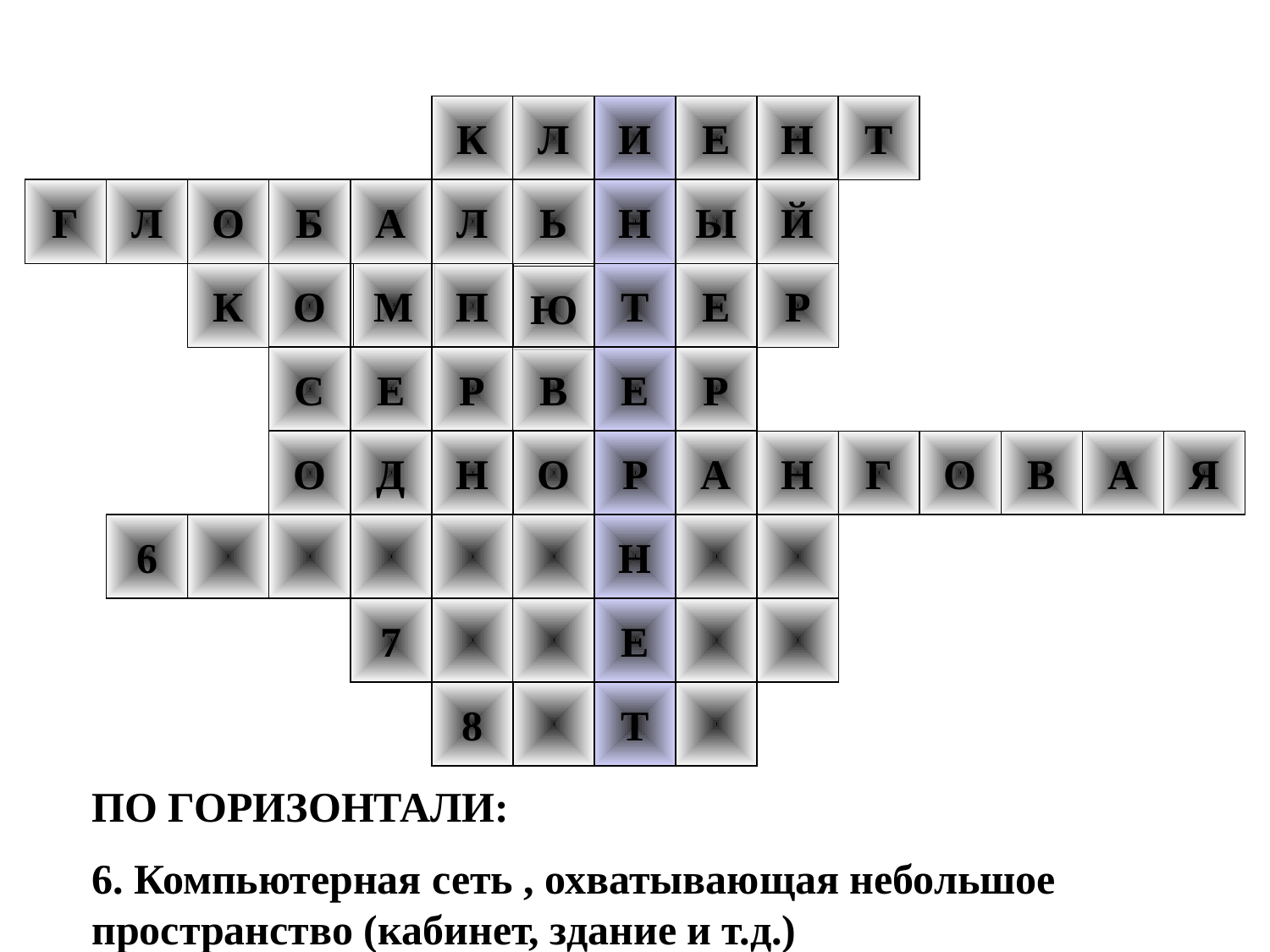

К
Л
И
Е
Н
Т
Г
Л
О
Б
А
Л
Ь
Н
Ы
Й
К
О
М
П
Т
Е
Р
Ю
С
Е
Р
В
Е
Р
О
Д
Н
О
Р
А
Н
Г
О
В
А
Я
6

Н

7

Е

8

Т

ПО ГОРИЗОНТАЛИ:
6. Компьютерная сеть , охватывающая небольшое пространство (кабинет, здание и т.д.)